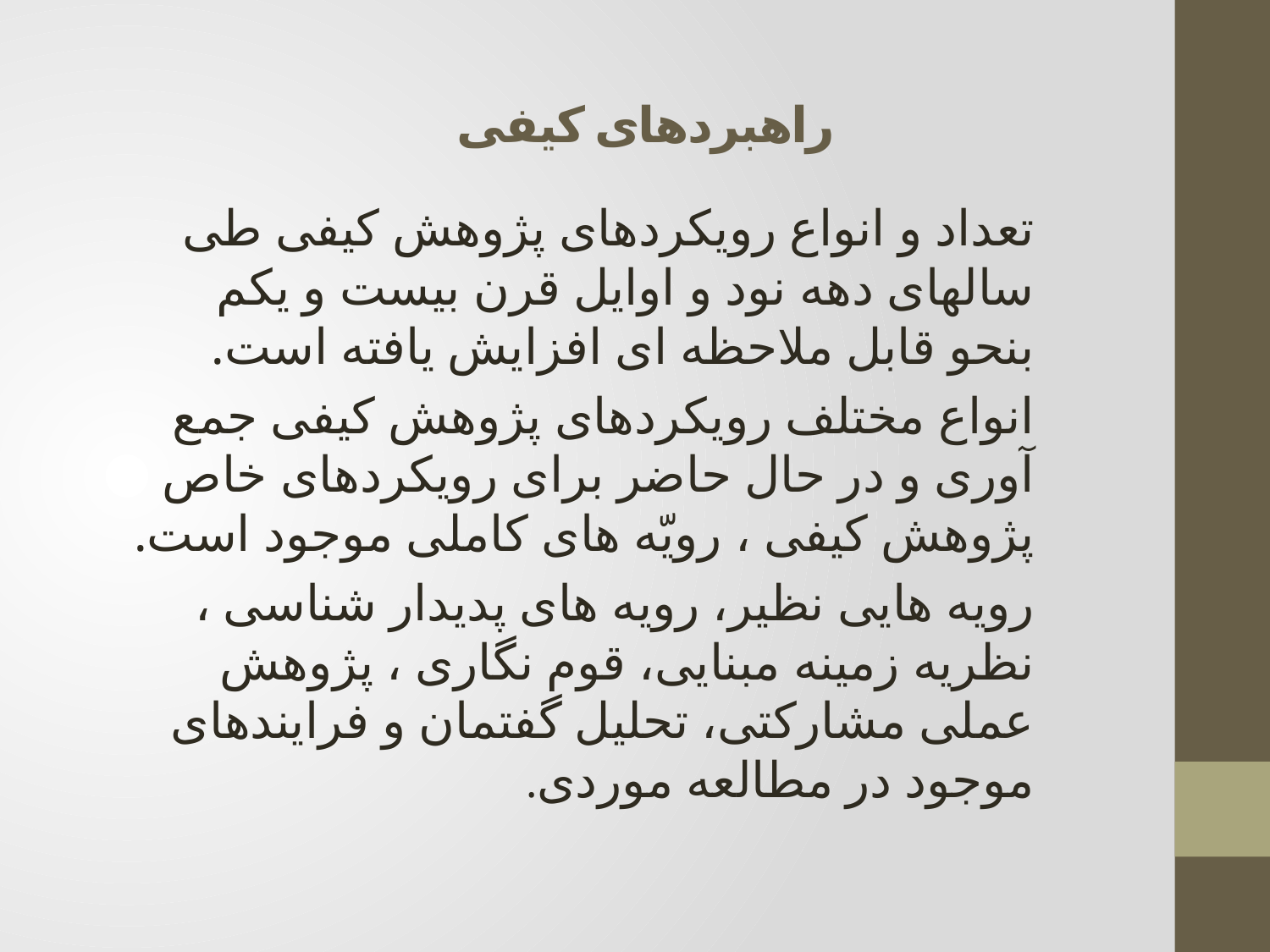

# راهبردهای کیفی
تعداد و انواع رویکردهای پژوهش کیفی طی سالهای دهه نود و اوایل قرن بیست و یکم بنحو قابل ملاحظه ای افزایش یافته است.
انواع مختلف رویکردهای پژوهش کیفی جمع آوری و در حال حاضر برای رویکردهای خاص پژوهش کیفی ، رویّه های کاملی موجود است.
رویه هایی نظیر، رویه های پدیدار شناسی ، نظریه زمینه مبنایی، قوم نگاری ، پژوهش عملی مشارکتی، تحلیل گفتمان و فرایندهای موجود در مطالعه موردی.